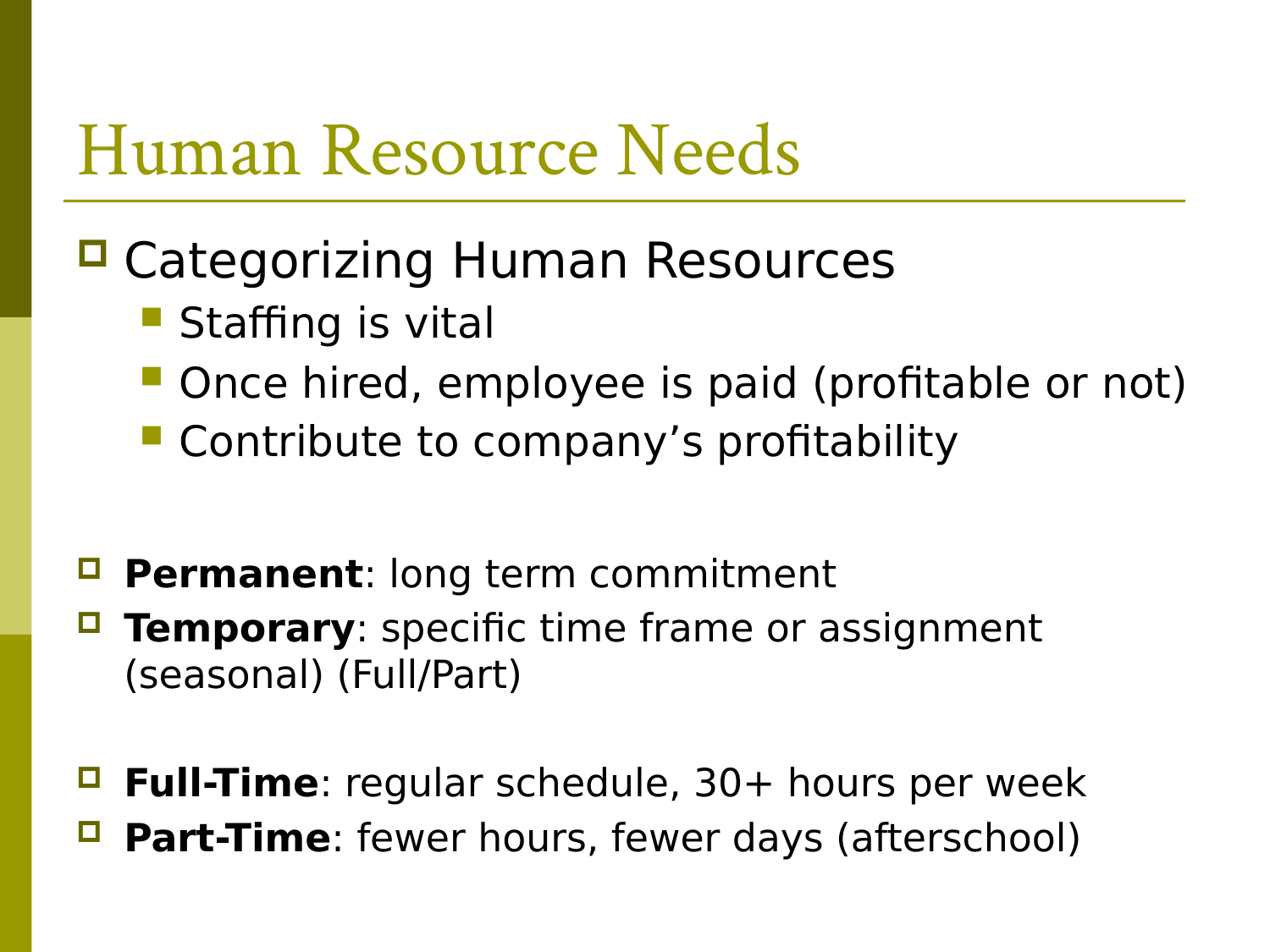

# Human Resource Needs
Categorizing Human Resources
Staffing is vital
Once hired, employee is paid (profitable or not)
Contribute to company’s profitability

Permanent: long term commitment
Temporary: specific time frame or assignment (seasonal) (Full/Part)

Full-Time: regular schedule, 30+ hours per week
Part-Time: fewer hours, fewer days (afterschool)